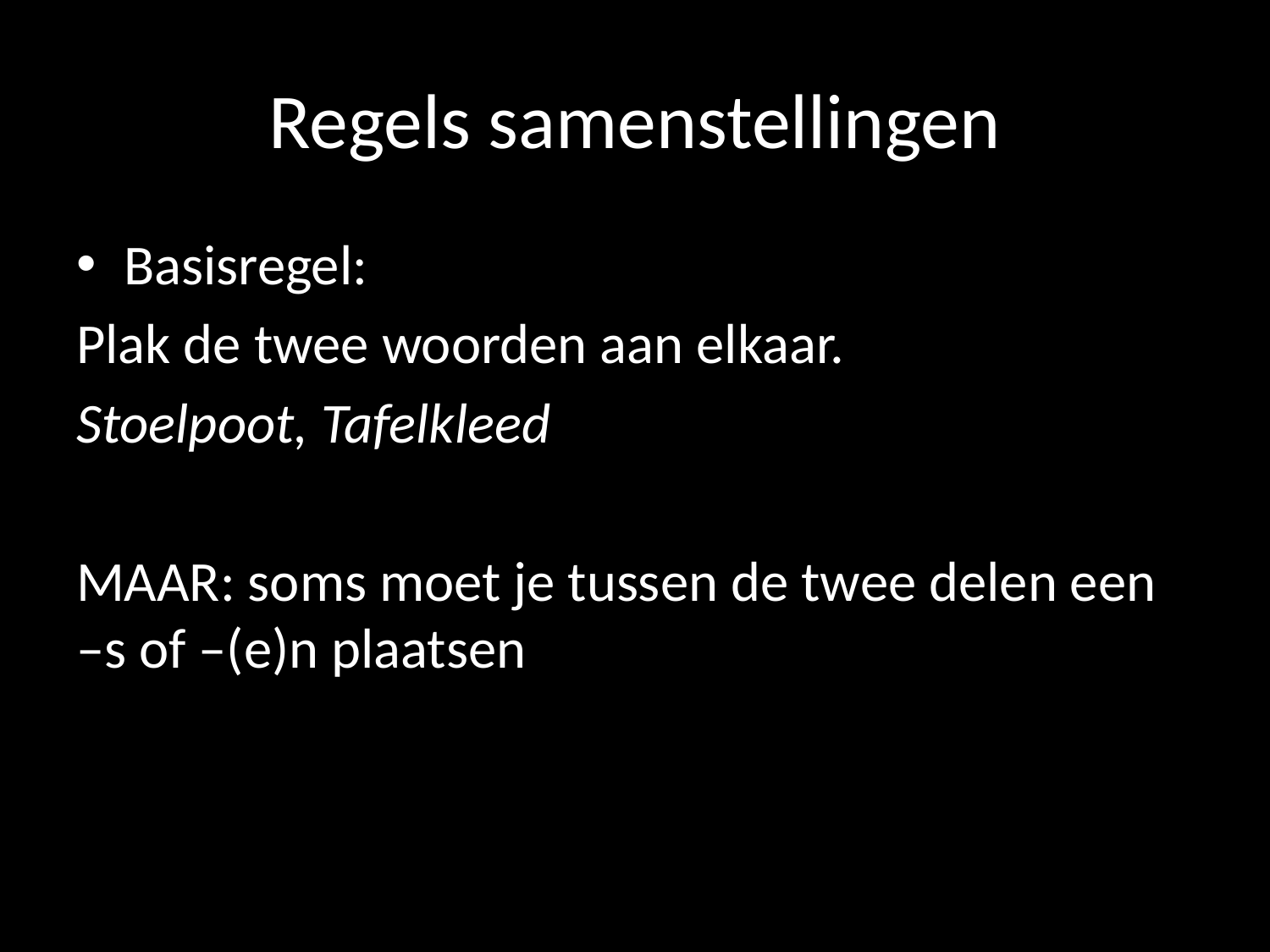

# Regels samenstellingen
Basisregel:
Plak de twee woorden aan elkaar.
Stoelpoot, Tafelkleed

MAAR: soms moet je tussen de twee delen een –s of –(e)n plaatsen